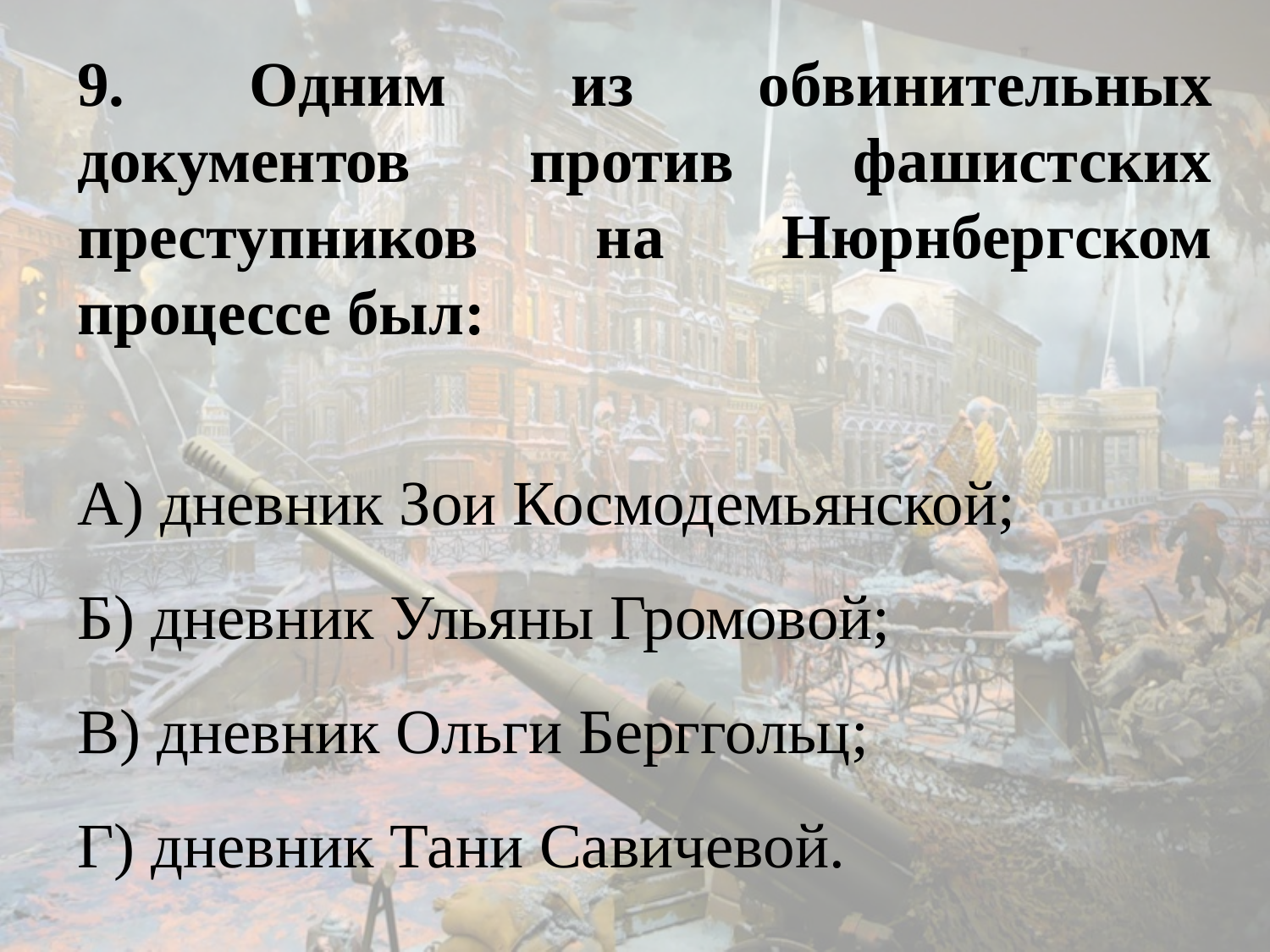

9. Одним из обвинительных документов против фашистских преступников на Нюрнбергском процессе был:

А) дневник Зои Космодемьянской;
Б) дневник Ульяны Громовой;
В) дневник Ольги Берггольц;
Г) дневник Тани Савичевой.